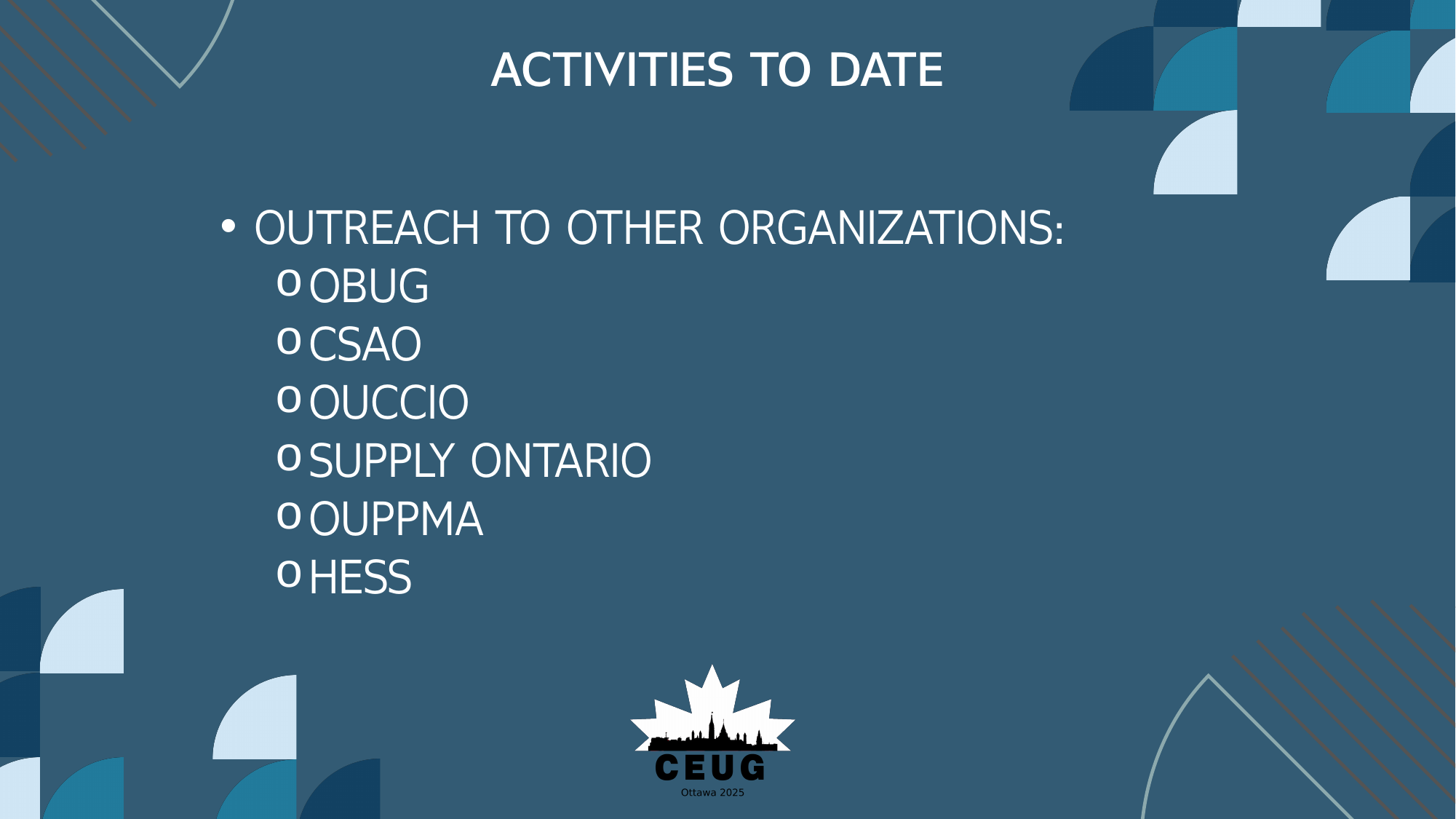

ACTIVITIES TO DATE
OUTREACH TO OTHER ORGANIZATIONS:
OBUG
CSAO
OUCCIO
SUPPLY ONTARIO
OUPPMA
HESS